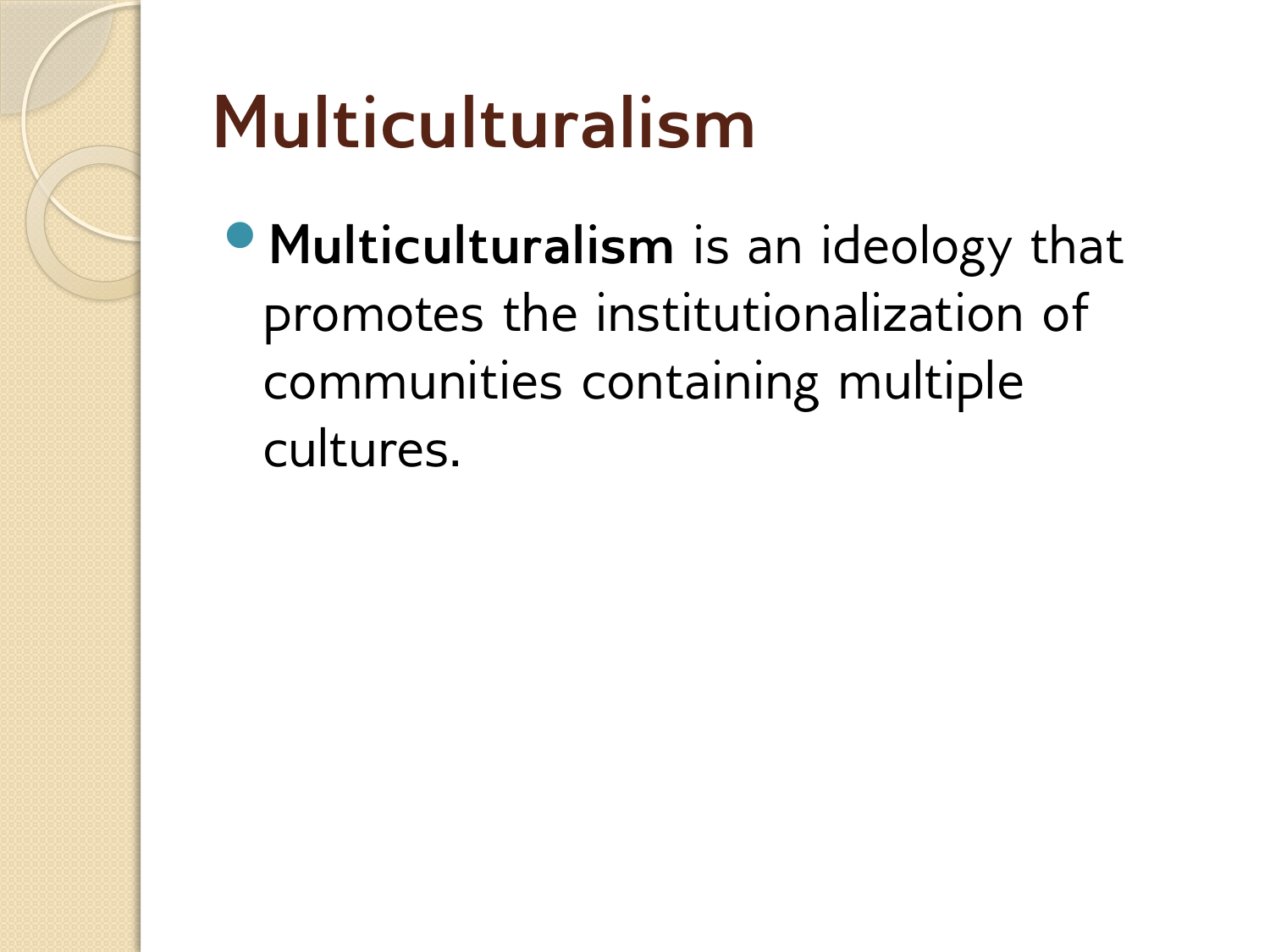

# Multiculturalism
Multiculturalism is an ideology that promotes the institutionalization of communities containing multiple cultures.